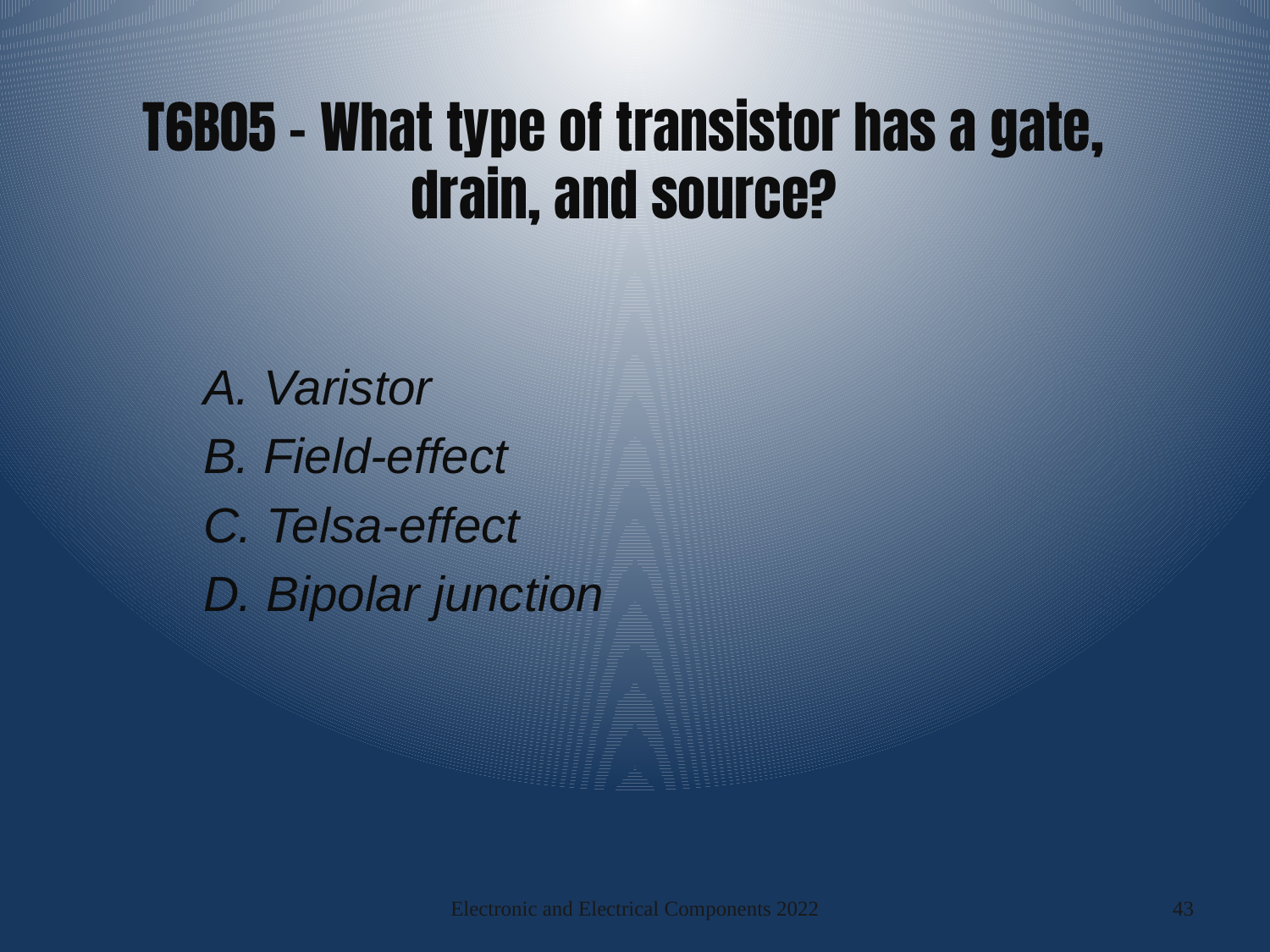

# T6B05 – What type of transistor has a gate, drain, and source?
A. Varistor
B. Field-effect
C. Telsa-effect
D. Bipolar junction

Electronic and Electrical Components 2022
43